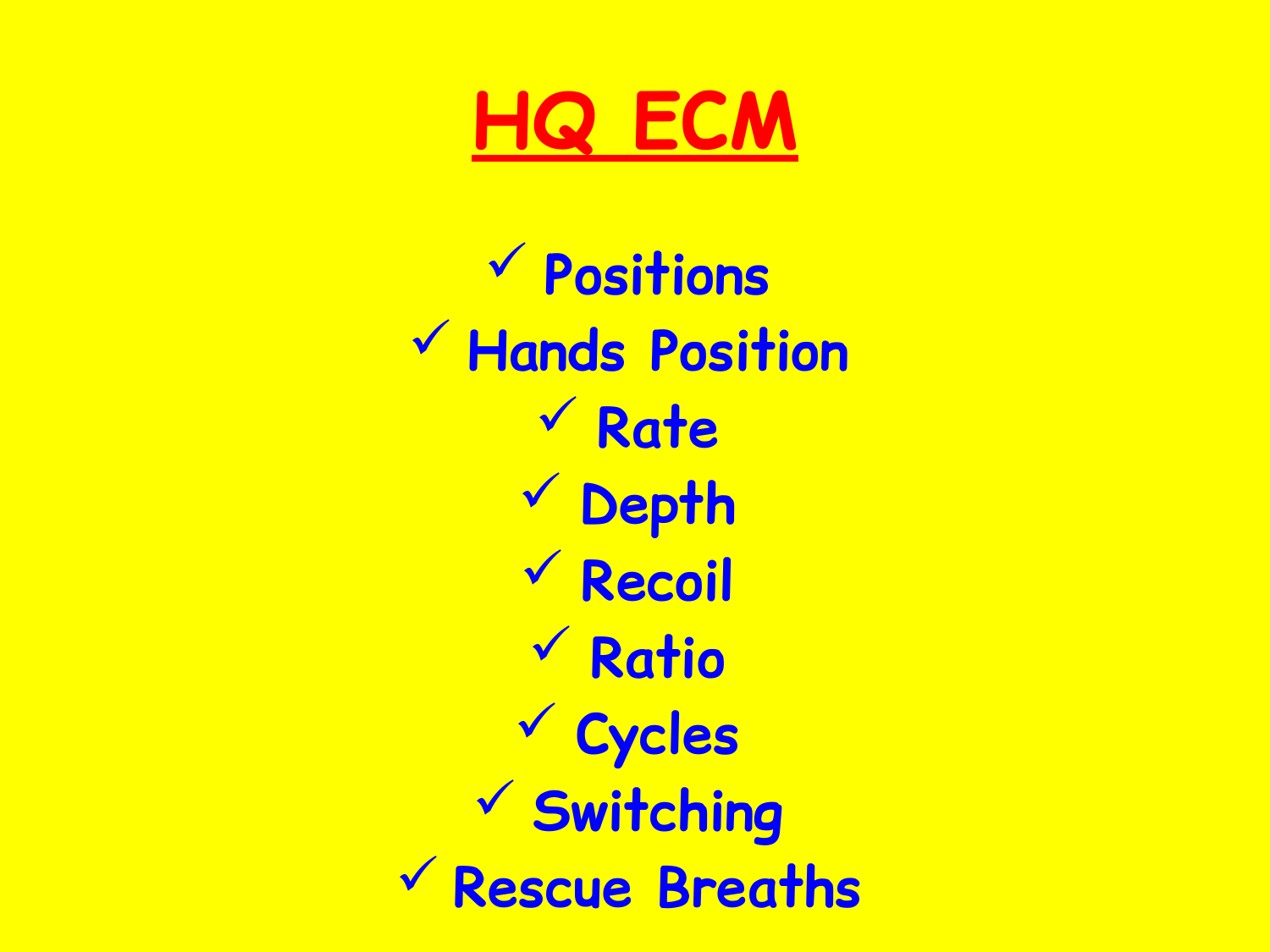

# HQ ECM
Positions
Hands Position
Rate
Depth
Recoil
Ratio
Cycles
Switching
Rescue Breaths